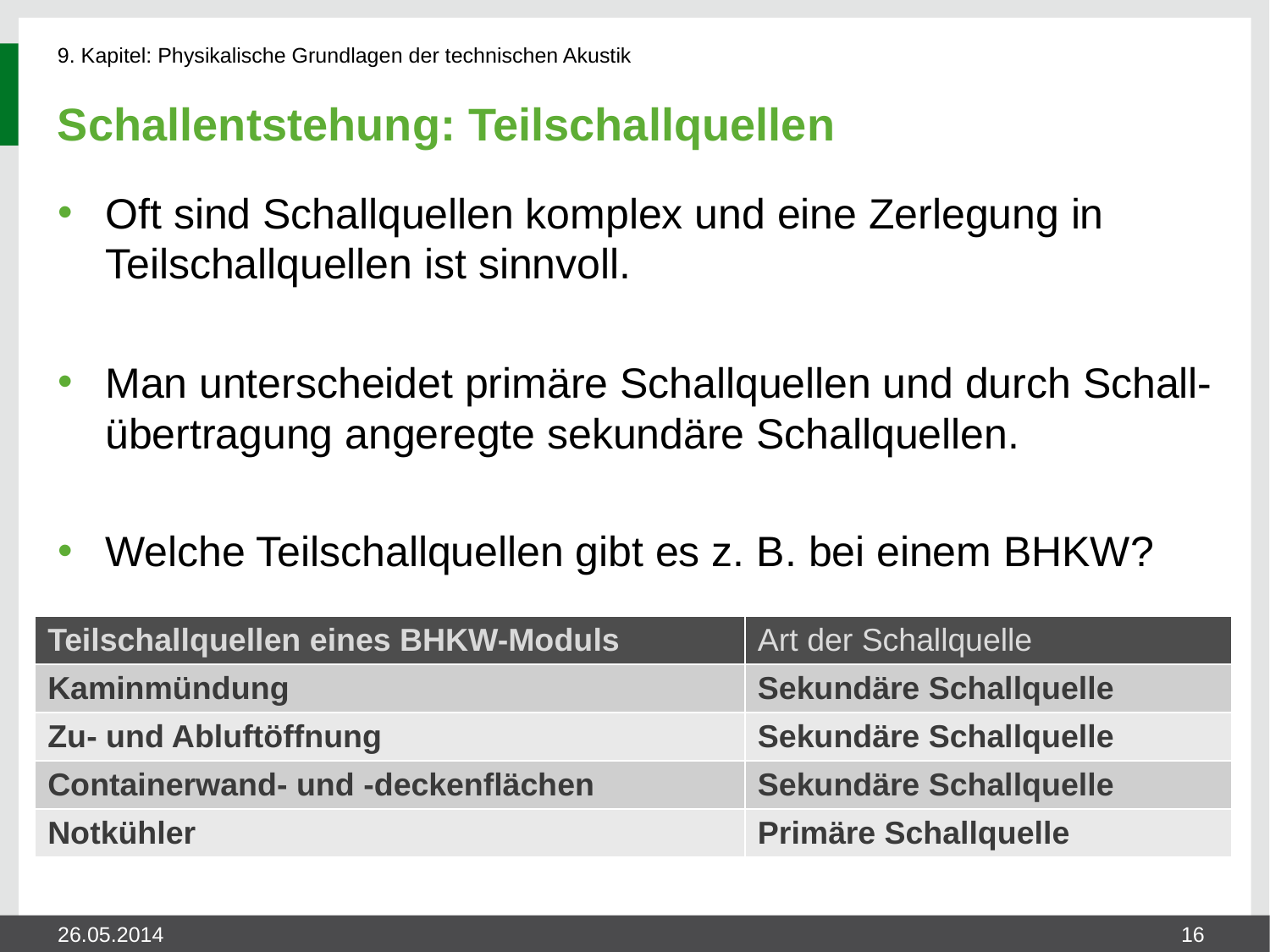

# Schallentstehung: Teilschallquellen

Oft sind Schallquellen komplex und eine Zerlegung in Teilschallquellen ist sinnvoll.

Man unterscheidet primäre Schallquellen und durch Schall-übertragung angeregte sekundäre Schallquellen.

Welche Teilschallquellen gibt es z. B. bei einem BHKW?
| Teilschallquellen eines BHKW-Moduls | Art der Schallquelle |
| --- | --- |
| Kaminmündung | Sekundäre Schallquelle |
| Zu- und Abluftöffnung | Sekundäre Schallquelle |
| Containerwand- und -deckenflächen | Sekundäre Schallquelle |
| Notkühler | Primäre Schallquelle |
26.05.2014
16